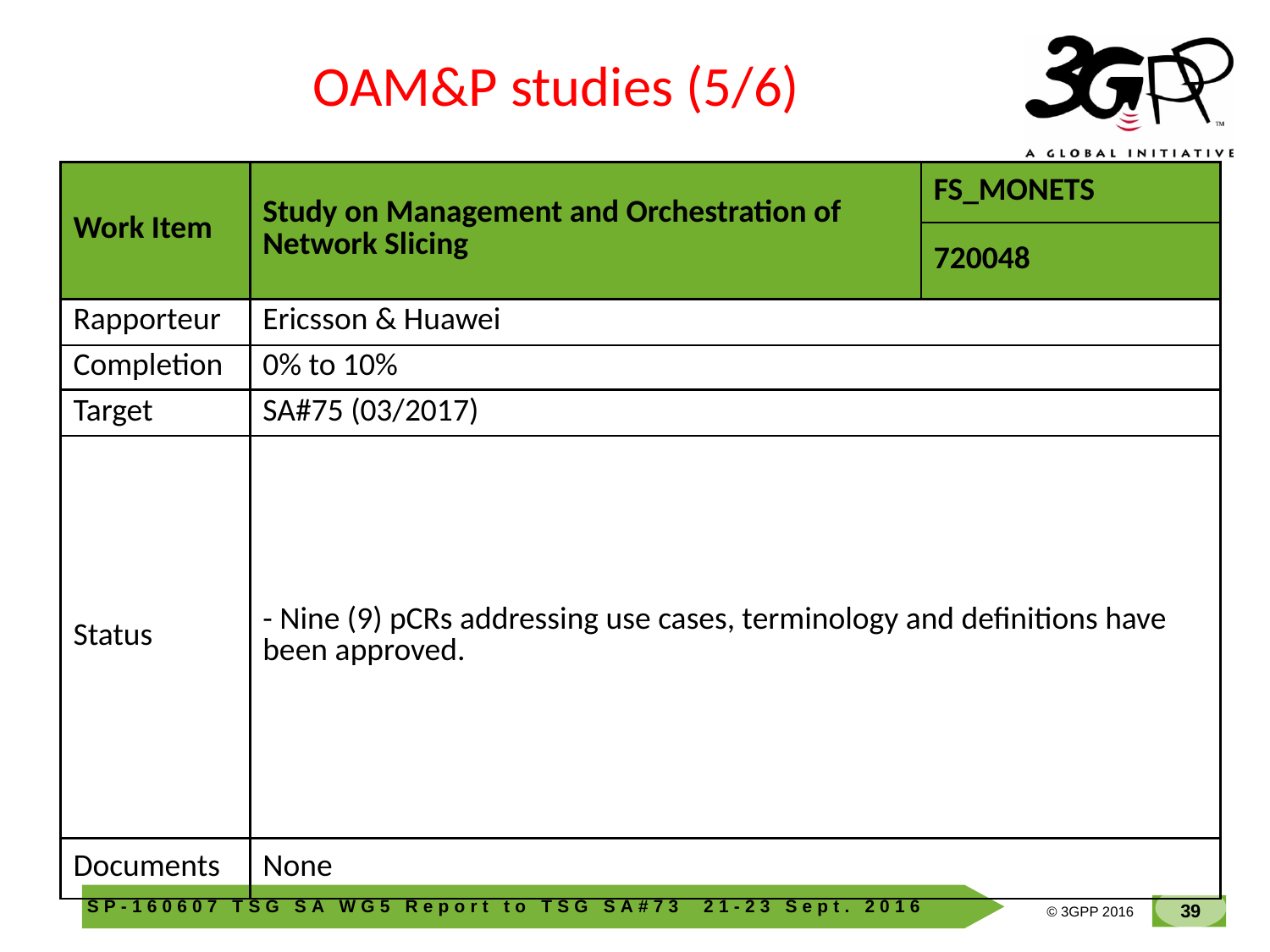

OAM&P studies (5/6)
| Work Item | Study on Management and Orchestration of Network Slicing | FS\_MONETS |
| --- | --- | --- |
|  |  | 720048 |
| Rapporteur | Ericsson & Huawei |  |
| Completion | 0% to 10% |  |
| Target | SA#75 (03/2017) |  |
| Status | - Nine (9) pCRs addressing use cases, terminology and definitions have been approved. |  |
| Documents | None |  |